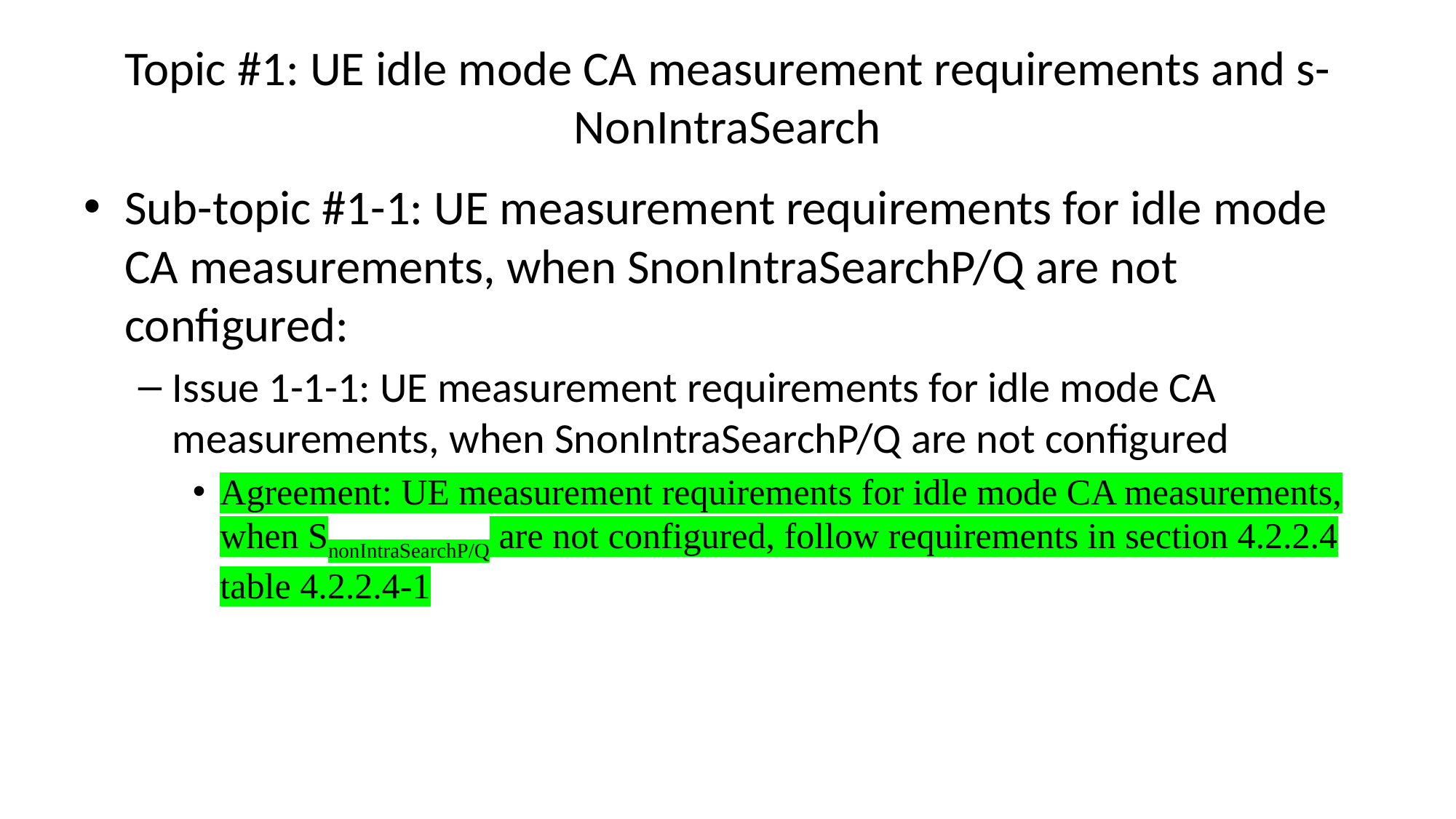

# Topic #1: UE idle mode CA measurement requirements and s-NonIntraSearch
Sub-topic #1-1: UE measurement requirements for idle mode CA measurements, when SnonIntraSearchP/Q are not configured:
Issue 1-1-1: UE measurement requirements for idle mode CA measurements, when SnonIntraSearchP/Q are not configured
Agreement: UE measurement requirements for idle mode CA measurements, when SnonIntraSearchP/Q are not configured, follow requirements in section 4.2.2.4 table 4.2.2.4-1